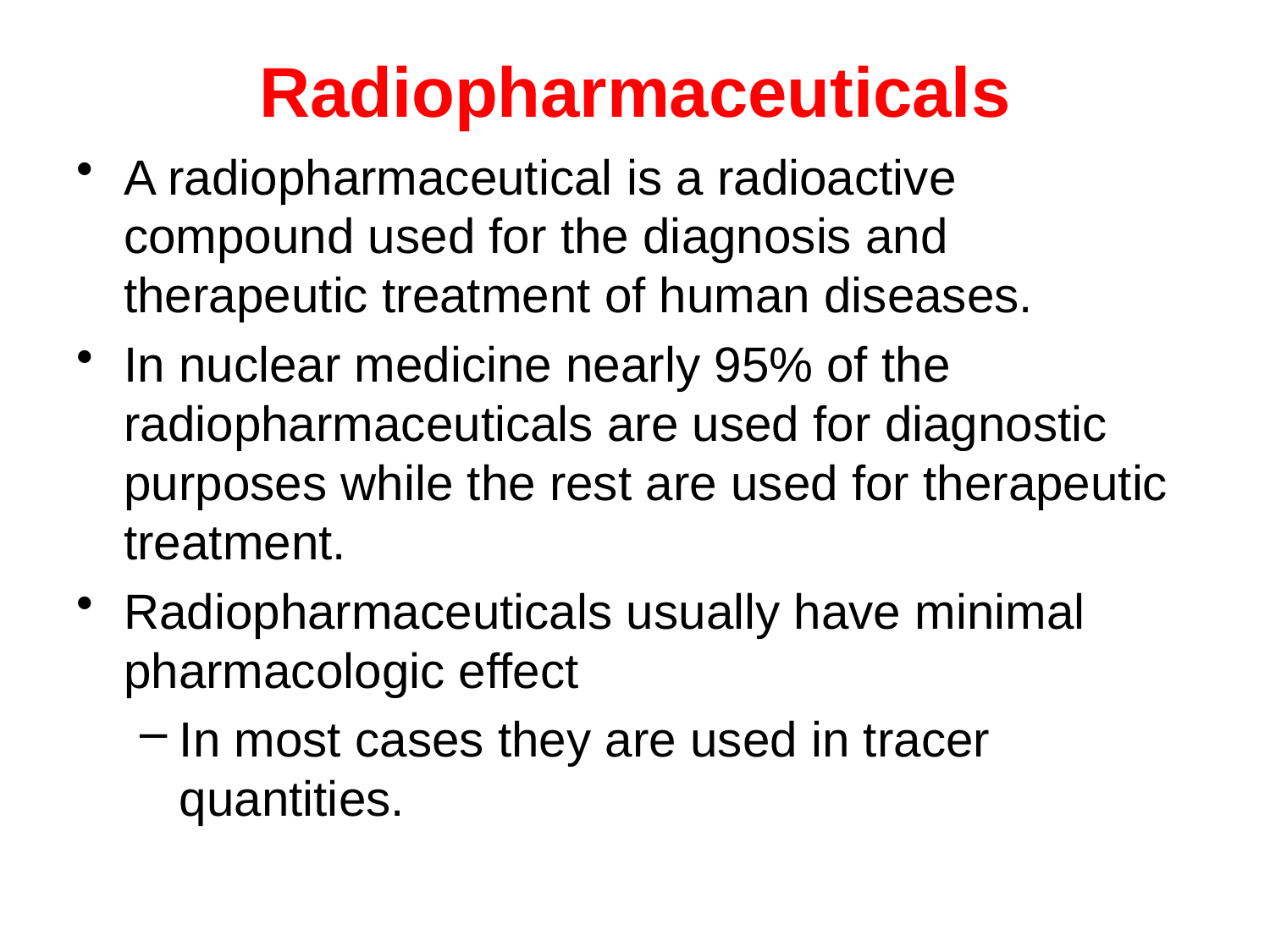

# Radiopharmaceuticals
A radiopharmaceutical is a radioactive compound used for the diagnosis and therapeutic treatment of human diseases.
In nuclear medicine nearly 95% of the radiopharmaceuticals are used for diagnostic purposes while the rest are used for therapeutic treatment.
Radiopharmaceuticals usually have minimal pharmacologic effect
In most cases they are used in tracer quantities.